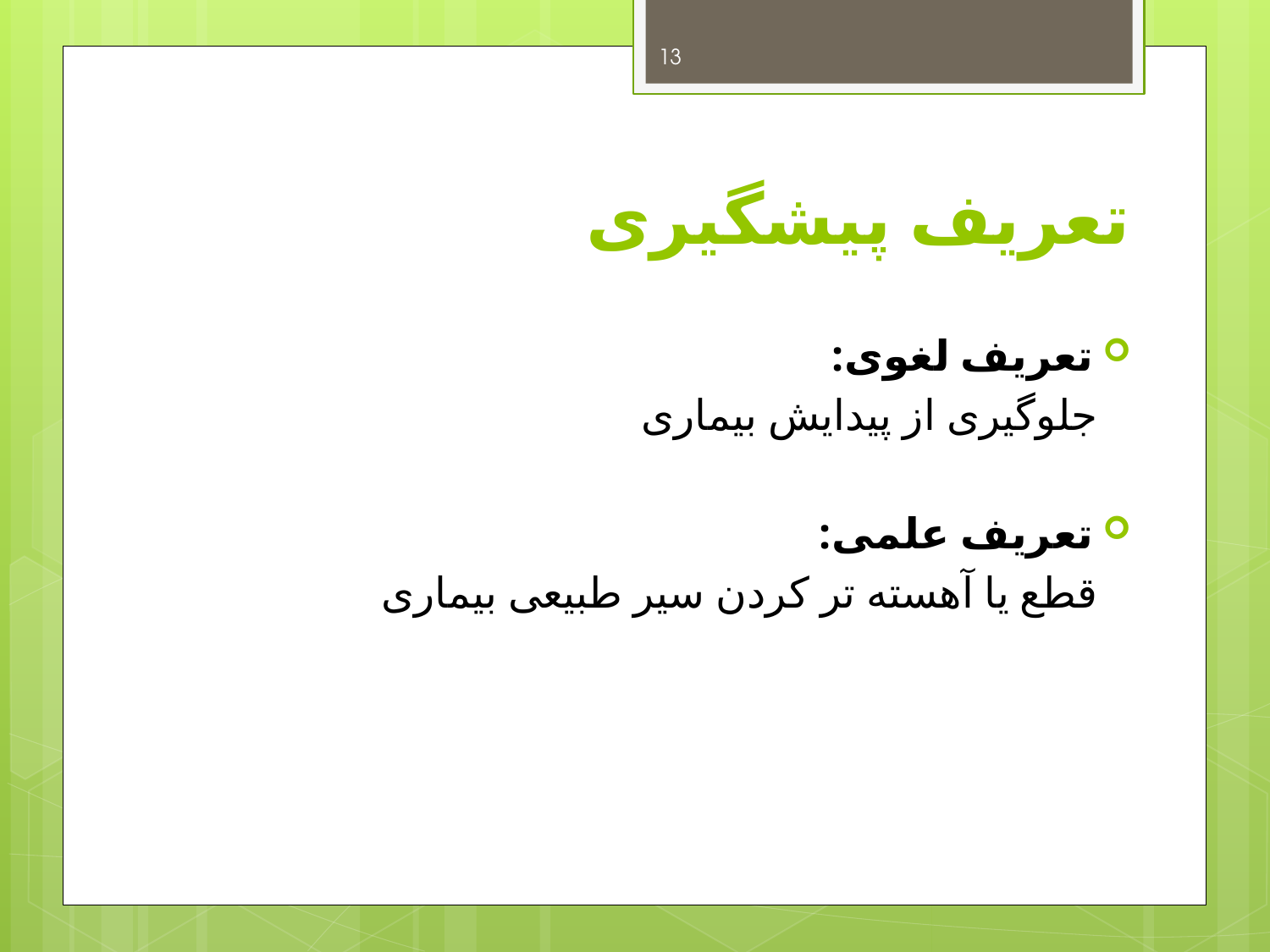

13
# تعریف پیشگیری
تعریف لغوی:
   جلوگیری از پیدایش بیماری

تعریف علمی:
   قطع یا آهسته تر کردن سیر طبیعی بیماری